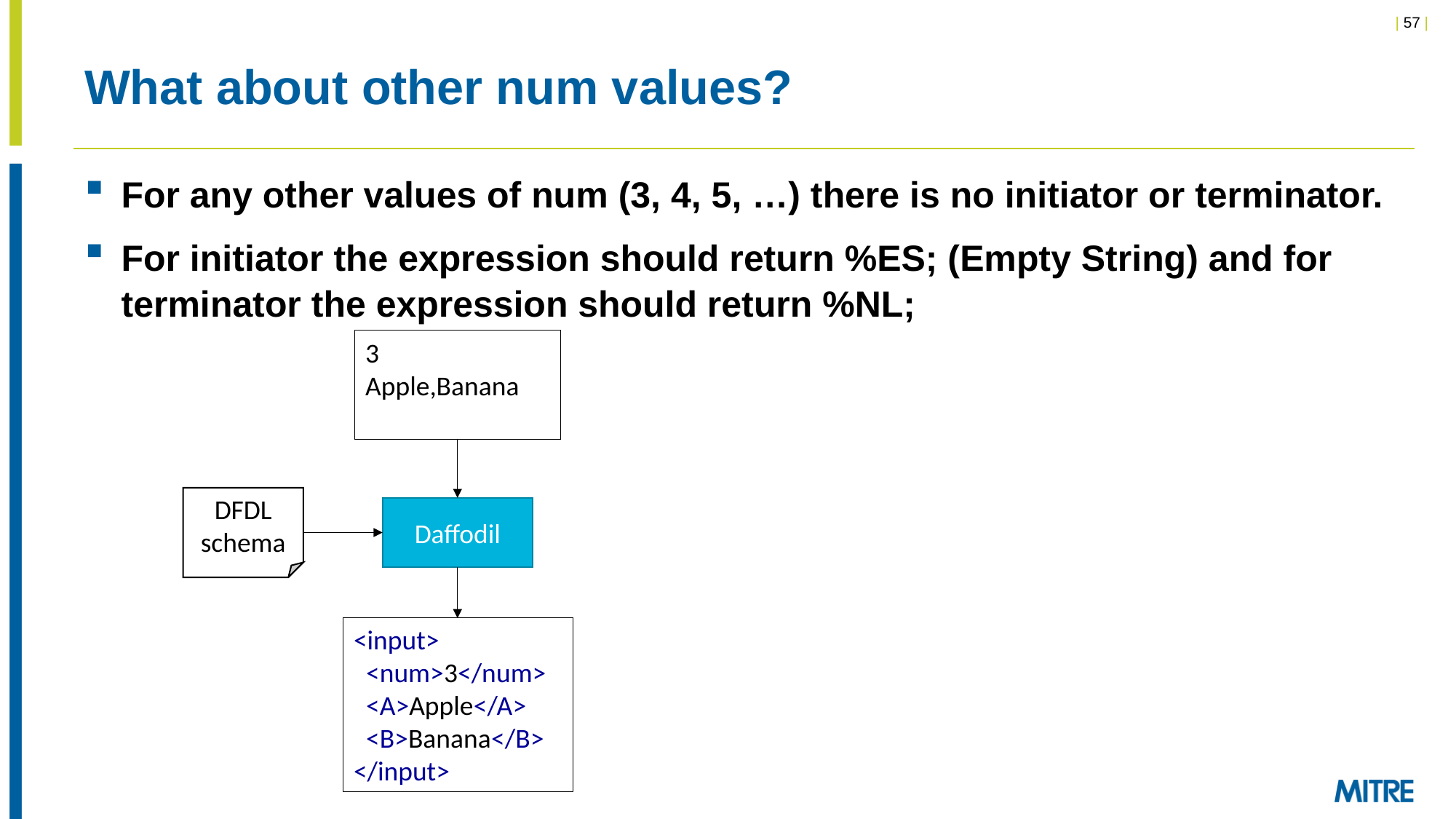

# What about other num values?
For any other values of num (3, 4, 5, …) there is no initiator or terminator.
For initiator the expression should return %ES; (Empty String) and for terminator the expression should return %NL;
3
Apple,Banana

DFDL
schema
Daffodil
<input>
  <num>3</num>
  <A>Apple</A>
  <B>Banana</B>
</input>